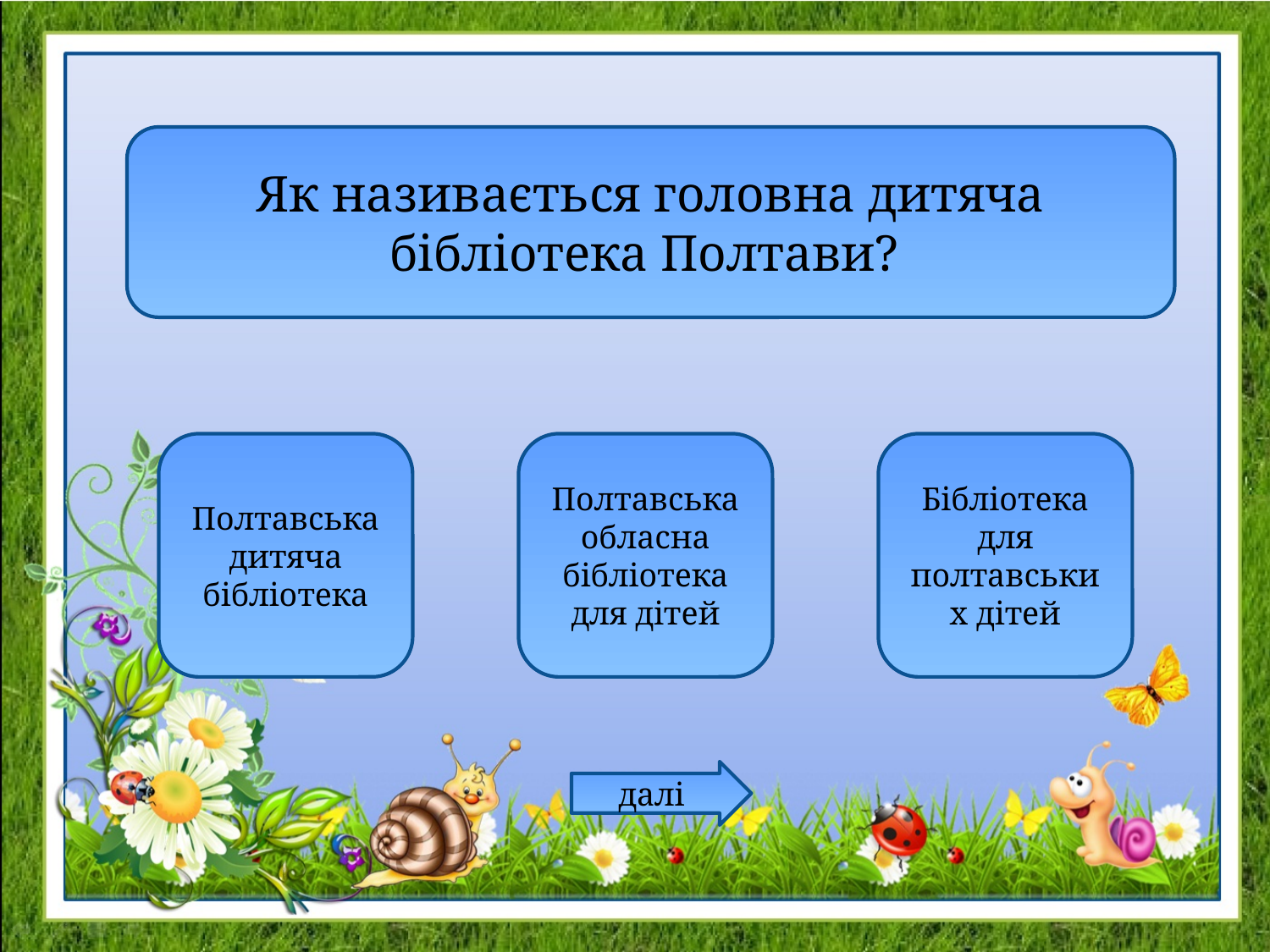

Як називається головна дитяча бібліотека Полтави?
Полтавська дитяча бібліотека
Полтавська обласна бібліотека для дітей
Бібліотека для полтавських дітей
далі